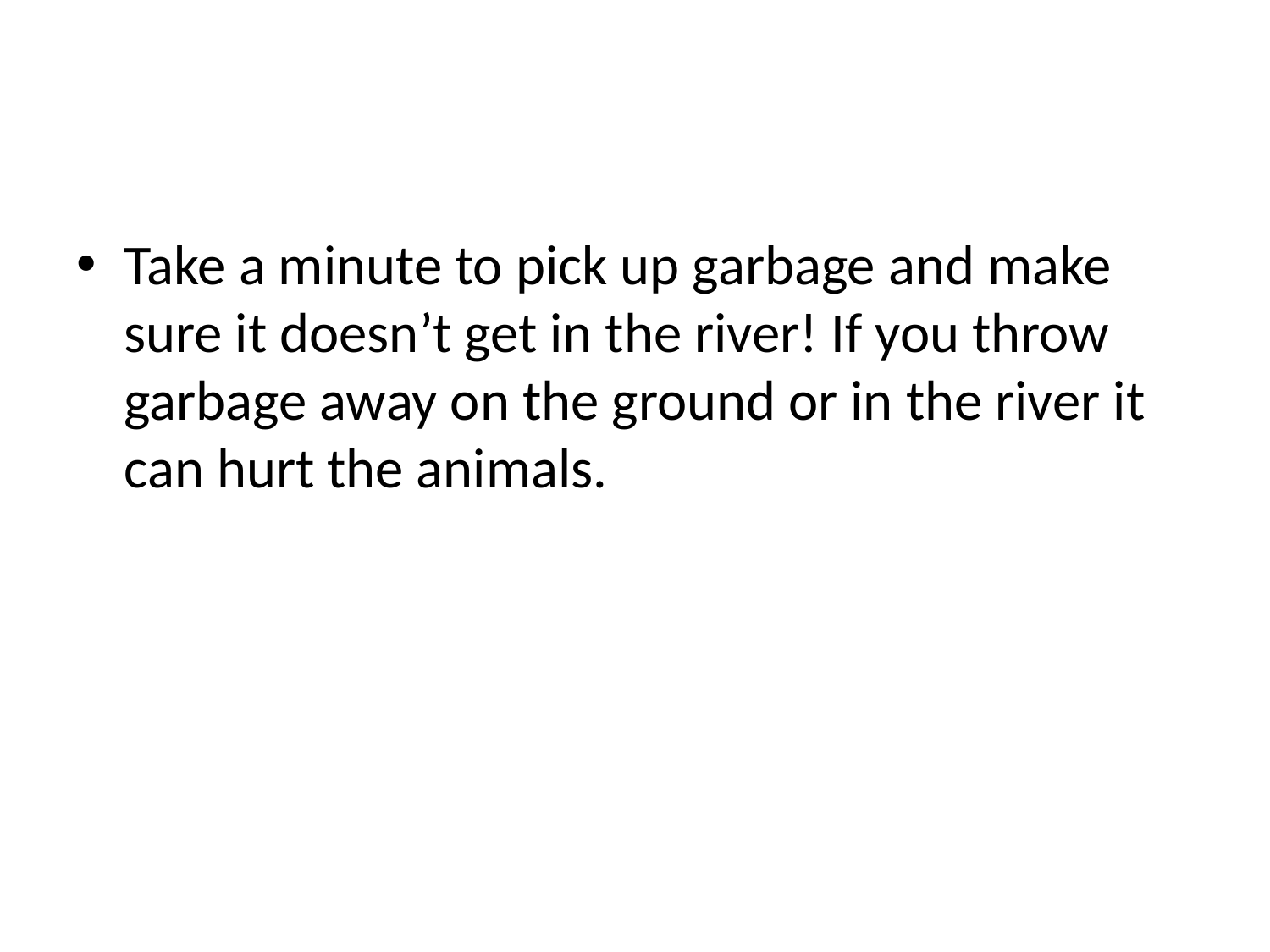

Take a minute to pick up garbage and make sure it doesn’t get in the river! If you throw garbage away on the ground or in the river it can hurt the animals.